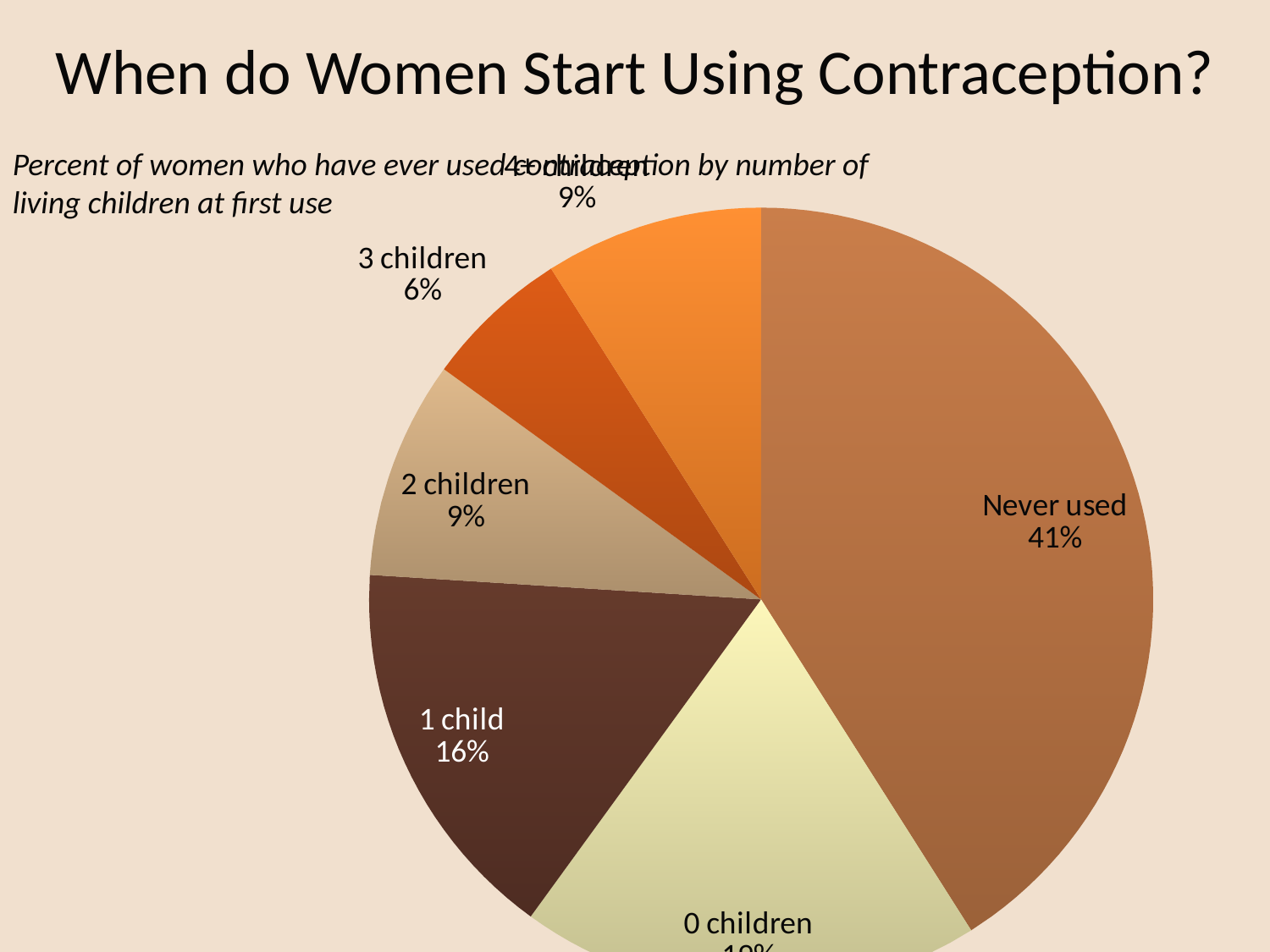

# When do Women Start Using Contraception?

### Chart

| Category | Column1 |
|---|---|
| Never used | 41.0 |
| 0 children | 19.0 |
| 1 child | 16.0 |
| 2 children | 9.0 |
| 3 children | 6.0 |
| 4+ children | 9.0 |
Percent of women who have ever used contraception by number of living children at first use